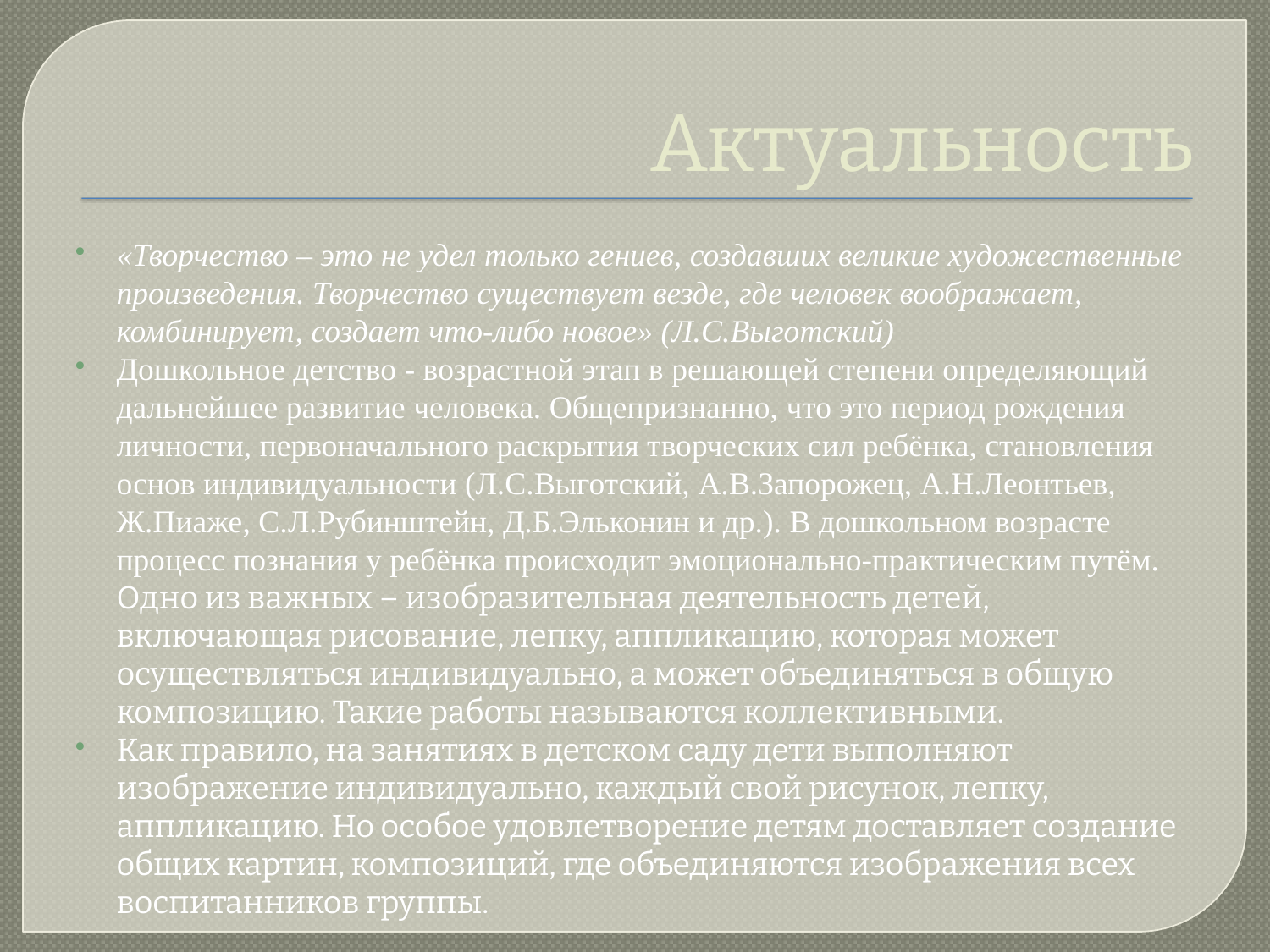

Актуальность
«Творчество – это не удел только гениев, создавших великие художественные произведения. Творчество существует везде, где человек воображает, комбинирует, создает что-либо новое» (Л.С.Выготский)
Дошкольное детство - возрастной этап в решающей степени определяющий дальнейшее развитие человека. Общепризнанно, что это период рождения личности, первоначального раскрытия творческих сил ребёнка, становления основ индивидуальности (Л.С.Выготский, А.В.Запорожец, А.Н.Леонтьев, Ж.Пиаже, С.Л.Рубинштейн, Д.Б.Эльконин и др.). В дошкольном возрасте процесс познания у ребёнка происходит эмоционально-практическим путём. Одно из важных – изобразительная деятельность детей, включающая рисование, лепку, аппликацию, которая может осуществляться индивидуально, а может объединяться в общую композицию. Такие работы называются коллективными.
Как правило, на занятиях в детском саду дети выполняют изображение индивидуально, каждый свой рисунок, лепку, аппликацию. Но особое удовлетворение детям доставляет создание общих картин, композиций, где объединяются изображения всех воспитанников группы.